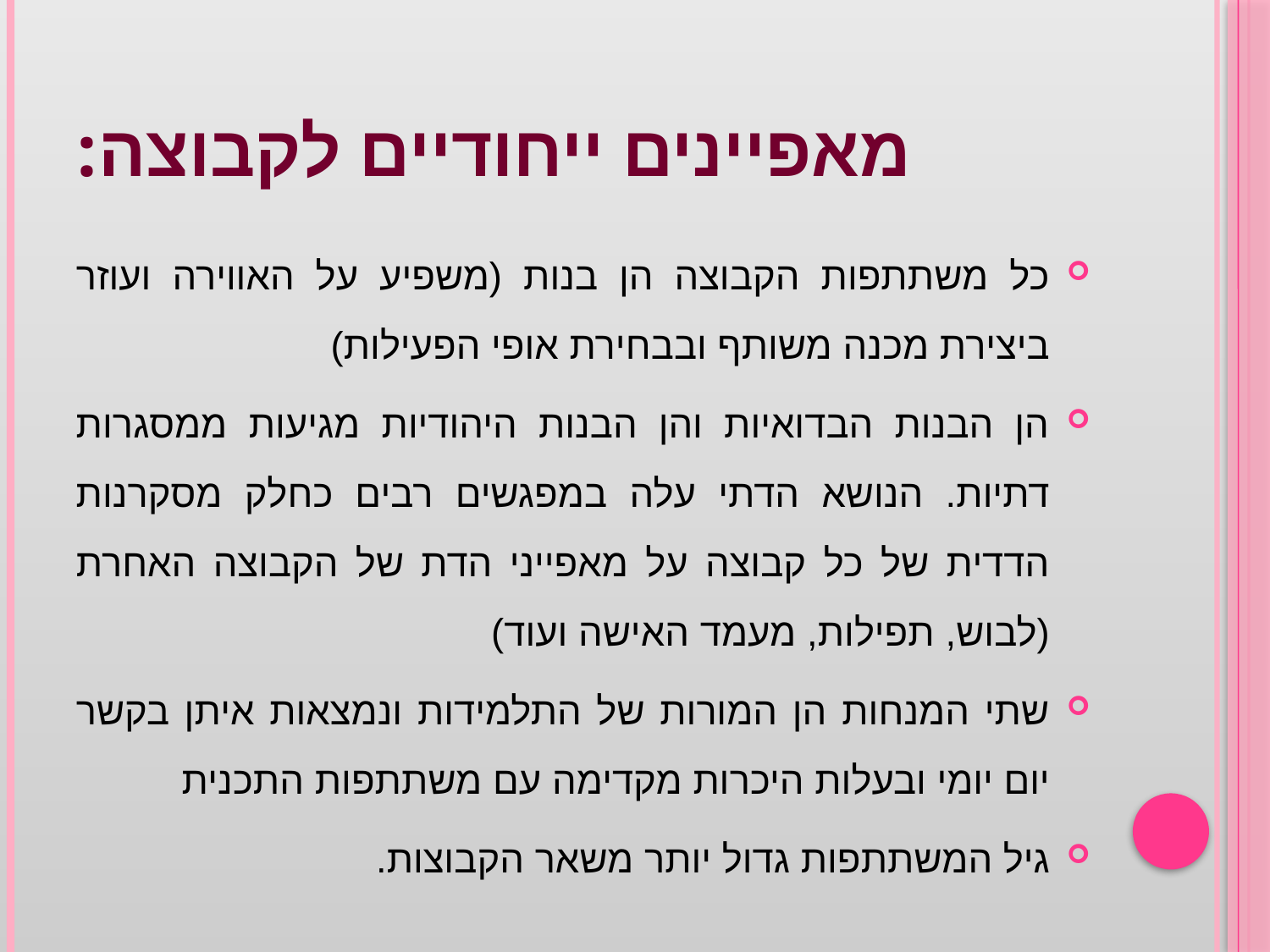

# מאפיינים ייחודיים לקבוצה:
כל משתתפות הקבוצה הן בנות (משפיע על האווירה ועוזר ביצירת מכנה משותף ובבחירת אופי הפעילות)
הן הבנות הבדואיות והן הבנות היהודיות מגיעות ממסגרות דתיות. הנושא הדתי עלה במפגשים רבים כחלק מסקרנות הדדית של כל קבוצה על מאפייני הדת של הקבוצה האחרת (לבוש, תפילות, מעמד האישה ועוד)
שתי המנחות הן המורות של התלמידות ונמצאות איתן בקשר יום יומי ובעלות היכרות מקדימה עם משתתפות התכנית
גיל המשתתפות גדול יותר משאר הקבוצות.